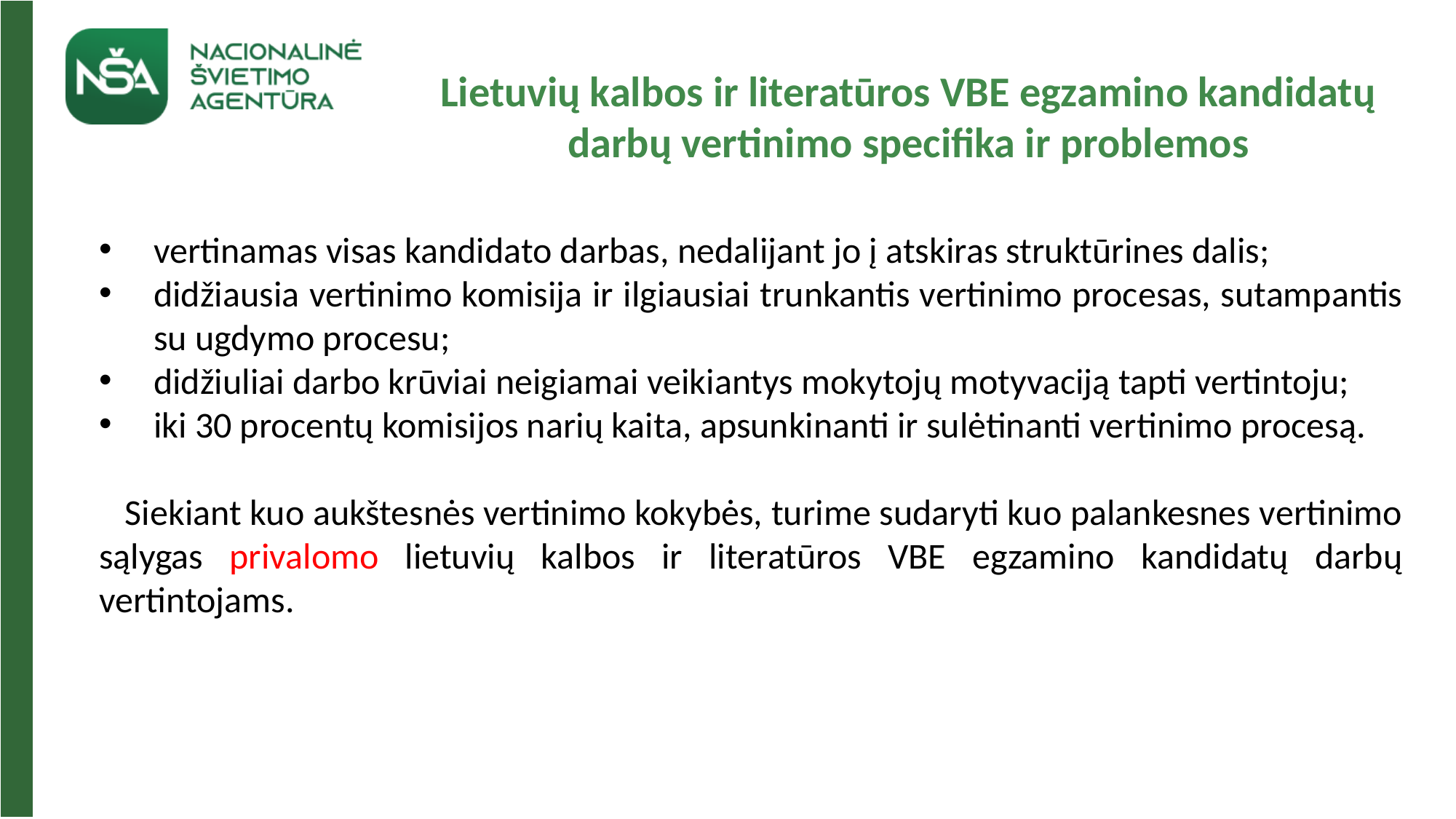

Lietuvių kalbos ir literatūros VBE egzamino kandidatų darbų vertinimo specifika ir problemos
vertinamas visas kandidato darbas, nedalijant jo į atskiras struktūrines dalis;
didžiausia vertinimo komisija ir ilgiausiai trunkantis vertinimo procesas, sutampantis su ugdymo procesu;
didžiuliai darbo krūviai neigiamai veikiantys mokytojų motyvaciją tapti vertintoju;
iki 30 procentų komisijos narių kaita, apsunkinanti ir sulėtinanti vertinimo procesą.

   Siekiant kuo aukštesnės vertinimo kokybės, turime sudaryti kuo palankesnes vertinimo sąlygas privalomo lietuvių kalbos ir literatūros VBE egzamino kandidatų darbų vertintojams.